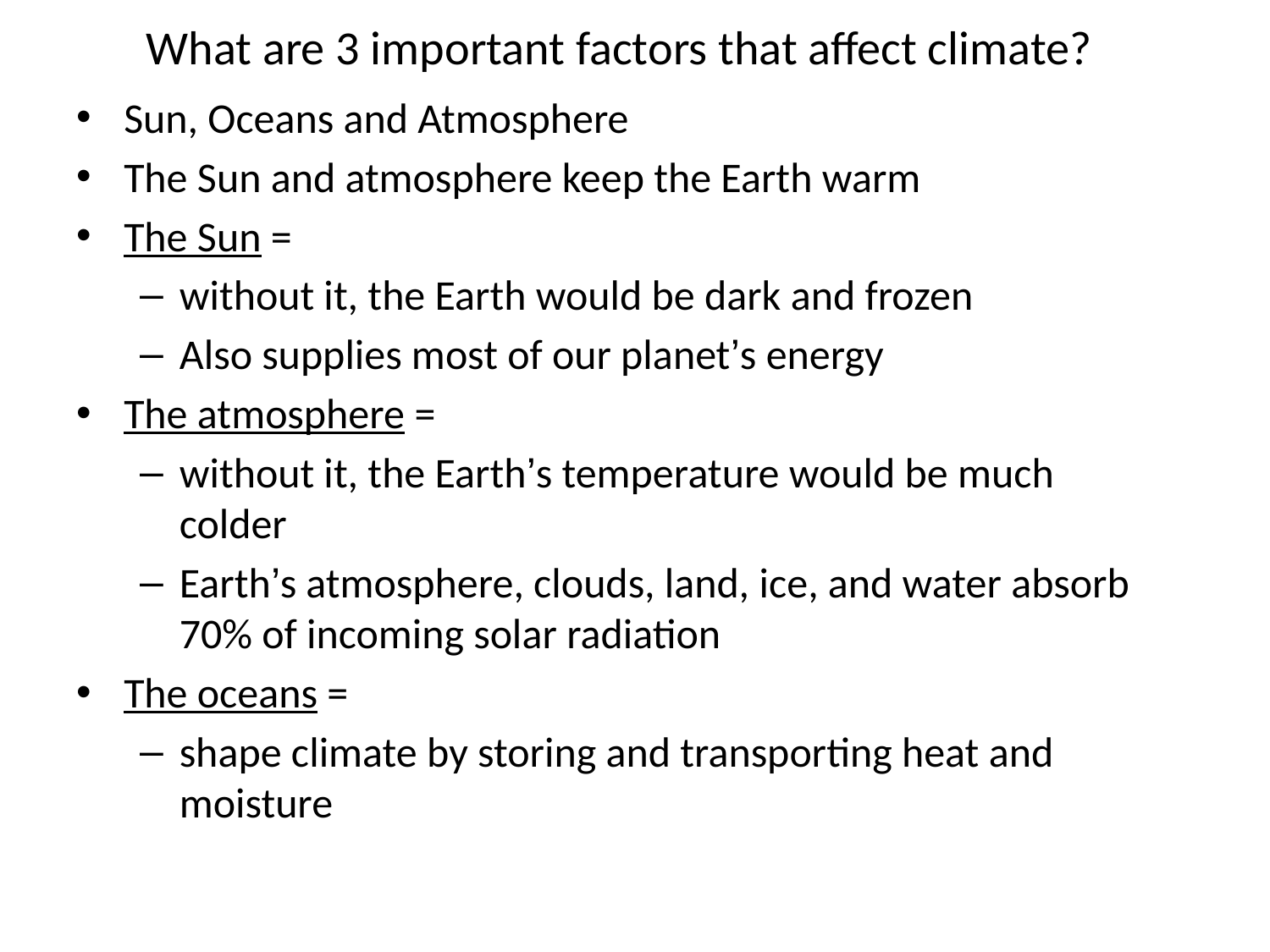

# What are 3 important factors that affect climate?
Sun, Oceans and Atmosphere
The Sun and atmosphere keep the Earth warm
The Sun =
without it, the Earth would be dark and frozen
Also supplies most of our planet’s energy
The atmosphere =
without it, the Earth’s temperature would be much colder
Earth’s atmosphere, clouds, land, ice, and water absorb 70% of incoming solar radiation
The oceans =
shape climate by storing and transporting heat and moisture